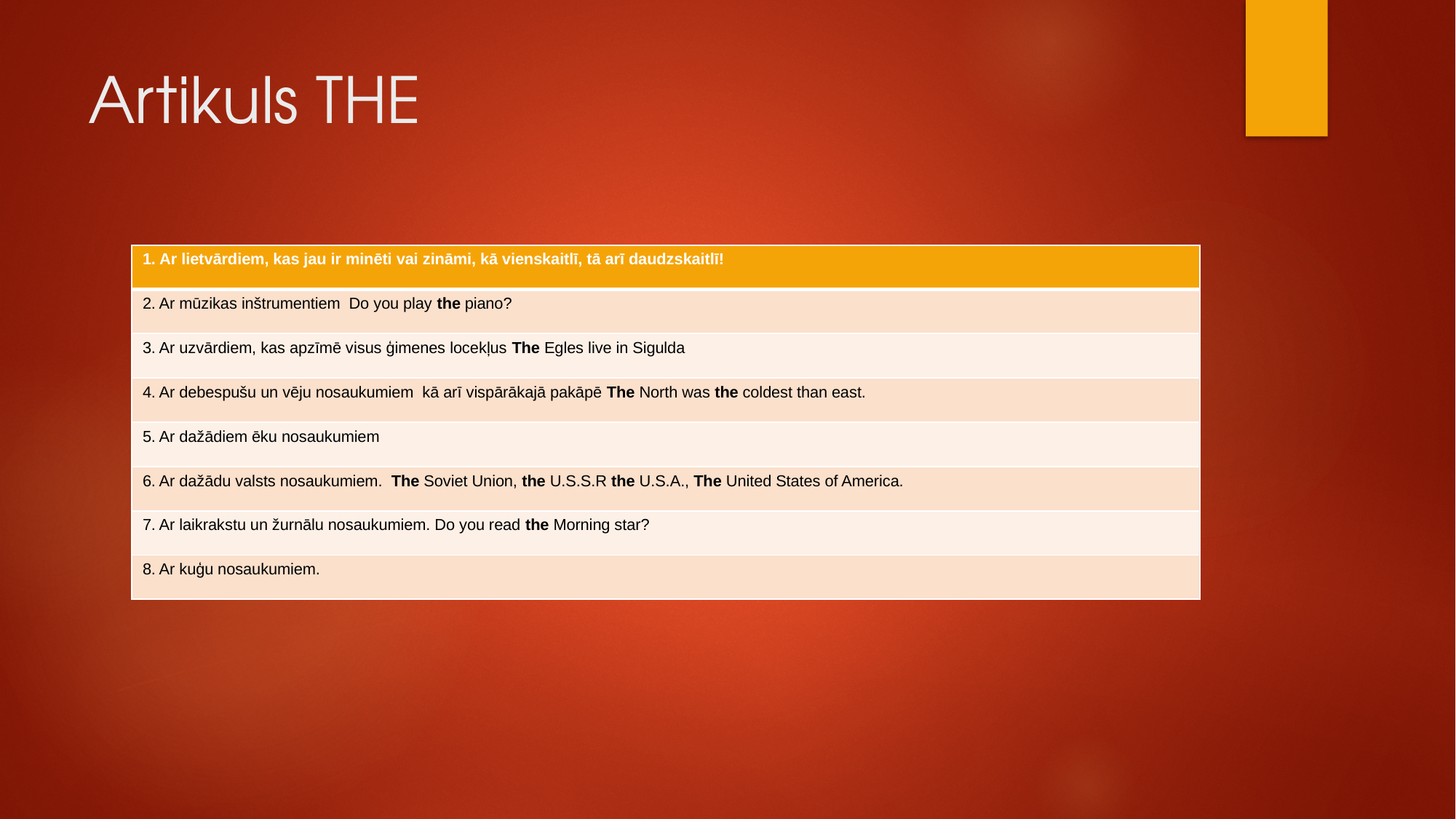

# Artikuls THE
| 1. Ar lietvārdiem, kas jau ir minēti vai zināmi, kā vienskaitlī, tā arī daudzskaitlī! |
| --- |
| 2. Ar mūzikas inštrumentiem  Do you play the piano? |
| 3. Ar uzvārdiem, kas apzīmē visus ģimenes locekļus The Egles live in Sigulda |
| 4. Ar debespušu un vēju nosaukumiem  kā arī vispārākajā pakāpē The North was the coldest than east. |
| 5. Ar dažādiem ēku nosaukumiem |
| 6. Ar dažādu valsts nosaukumiem.  The Soviet Union, the U.S.S.R the U.S.A., The United States of America. |
| 7. Ar laikrakstu un žurnālu nosaukumiem. Do you read the Morning star? |
| 8. Ar kuģu nosaukumiem. |